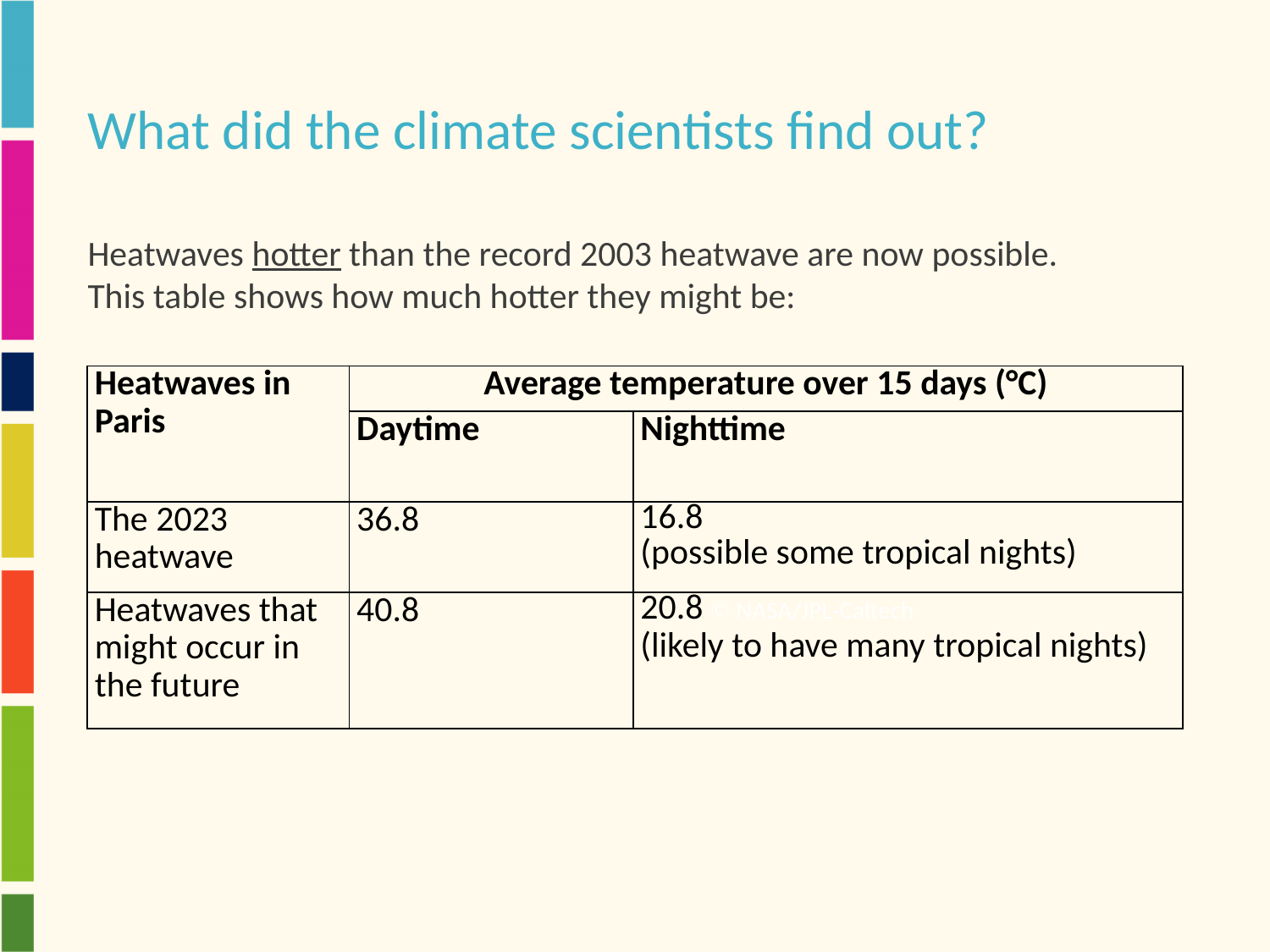

# What did the climate scientists find out?
Heatwaves hotter than the record 2003 heatwave are now possible.
This table shows how much hotter they might be:
| Heatwaves in Paris | Average temperature over 15 days (°C) |  |
| --- | --- | --- |
|  | Daytime | Nighttime |
| The 2023 heatwave | 36.8 | 16.8 (possible some tropical nights) |
| Heatwaves that might occur in the future | 40.8 | 20.8 (likely to have many tropical nights) |
© NASA/JPL-Caltech